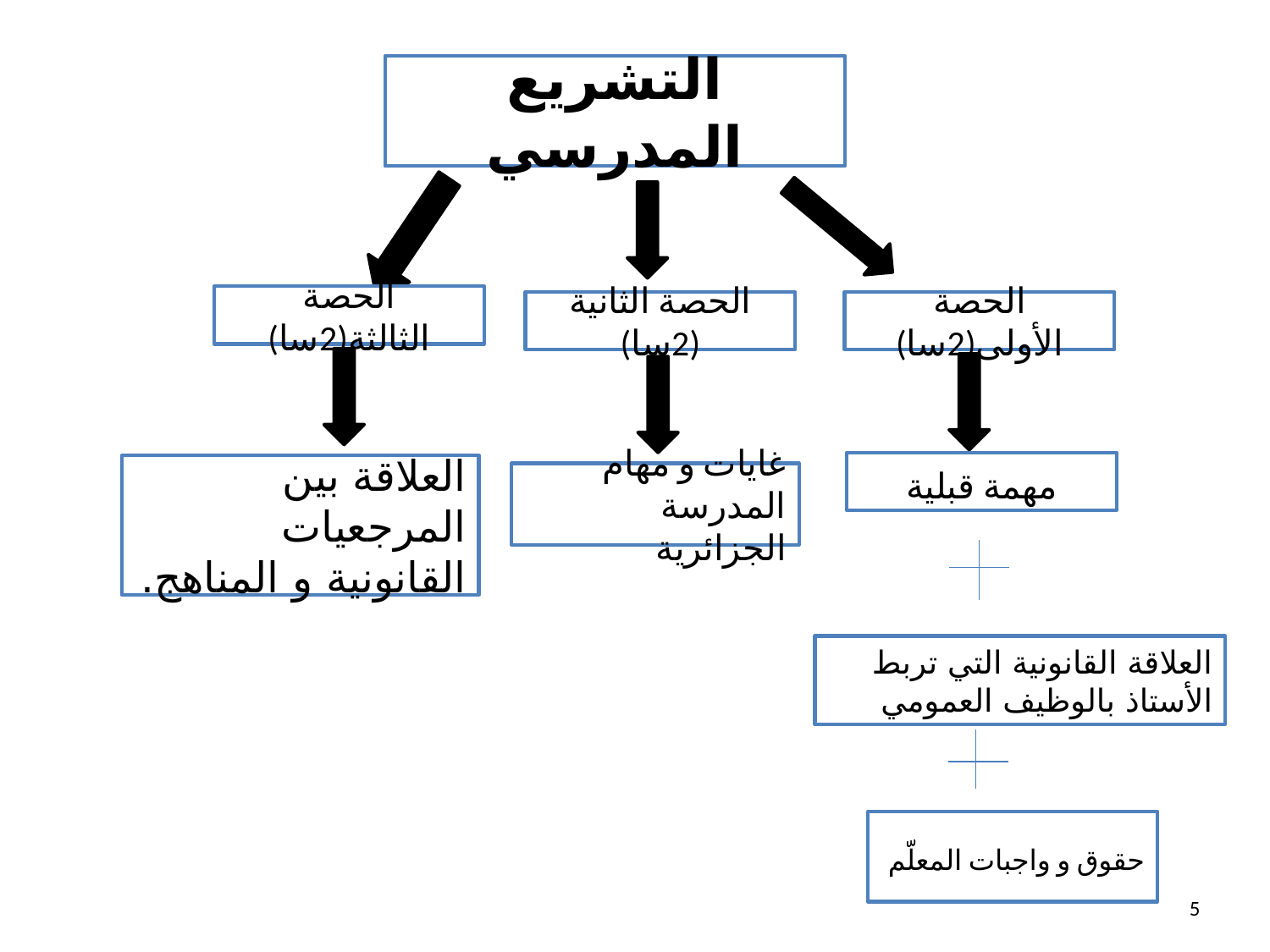

التشريع المدرسي

الحصة الثالثة(2سا)
الحصة الثانية (2سا)
الحصة الأولى(2سا)

مهمة قبلية
العلاقة بين المرجعيات القانونية و المناهج.
غايات و مهام المدرسة الجزائرية
العلاقة القانونية التي تربط الأستاذ بالوظيف العمومي
حقوق و واجبات المعلّم
5